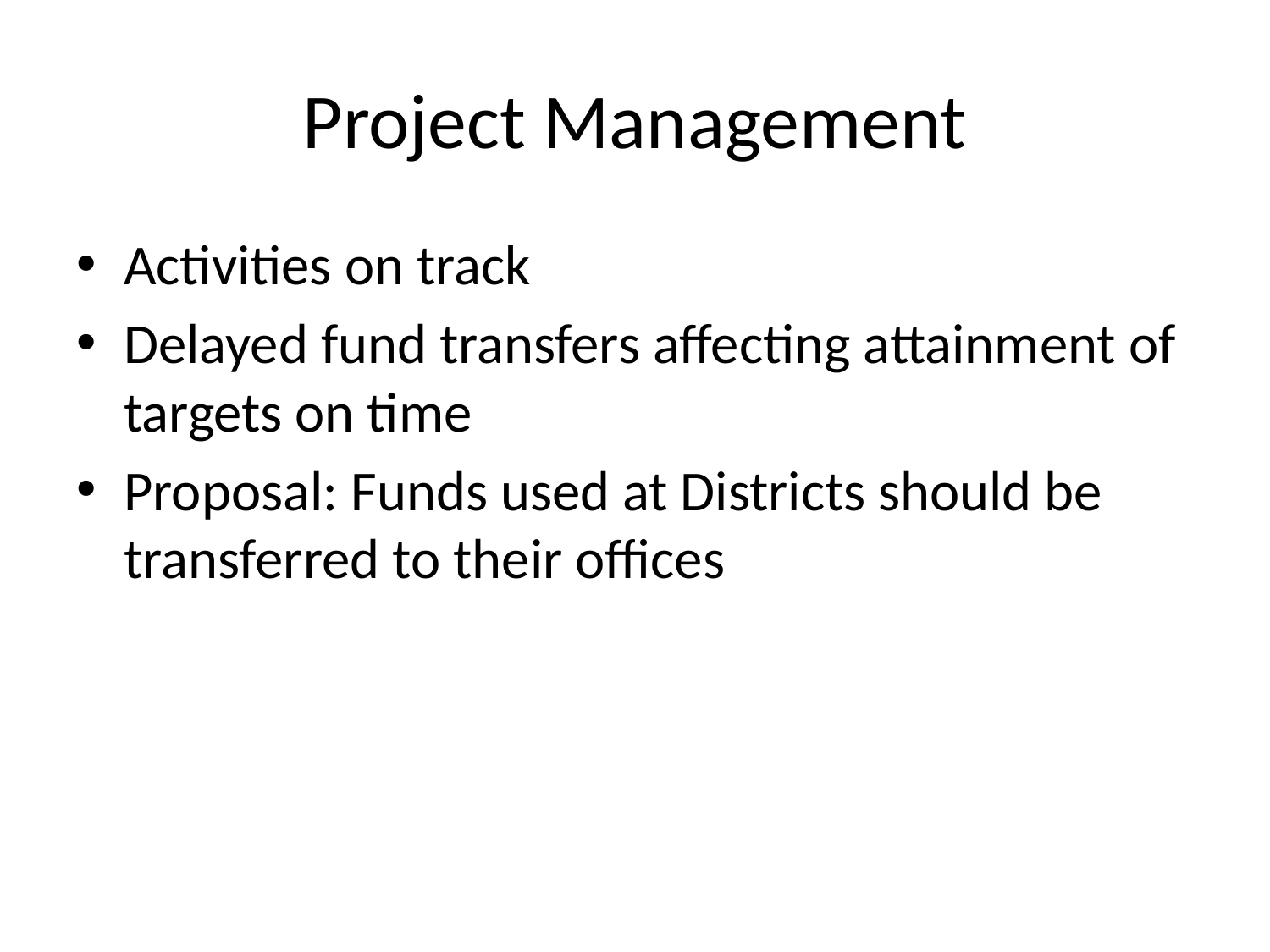

# Project Management
Activities on track
Delayed fund transfers affecting attainment of targets on time
Proposal: Funds used at Districts should be transferred to their offices